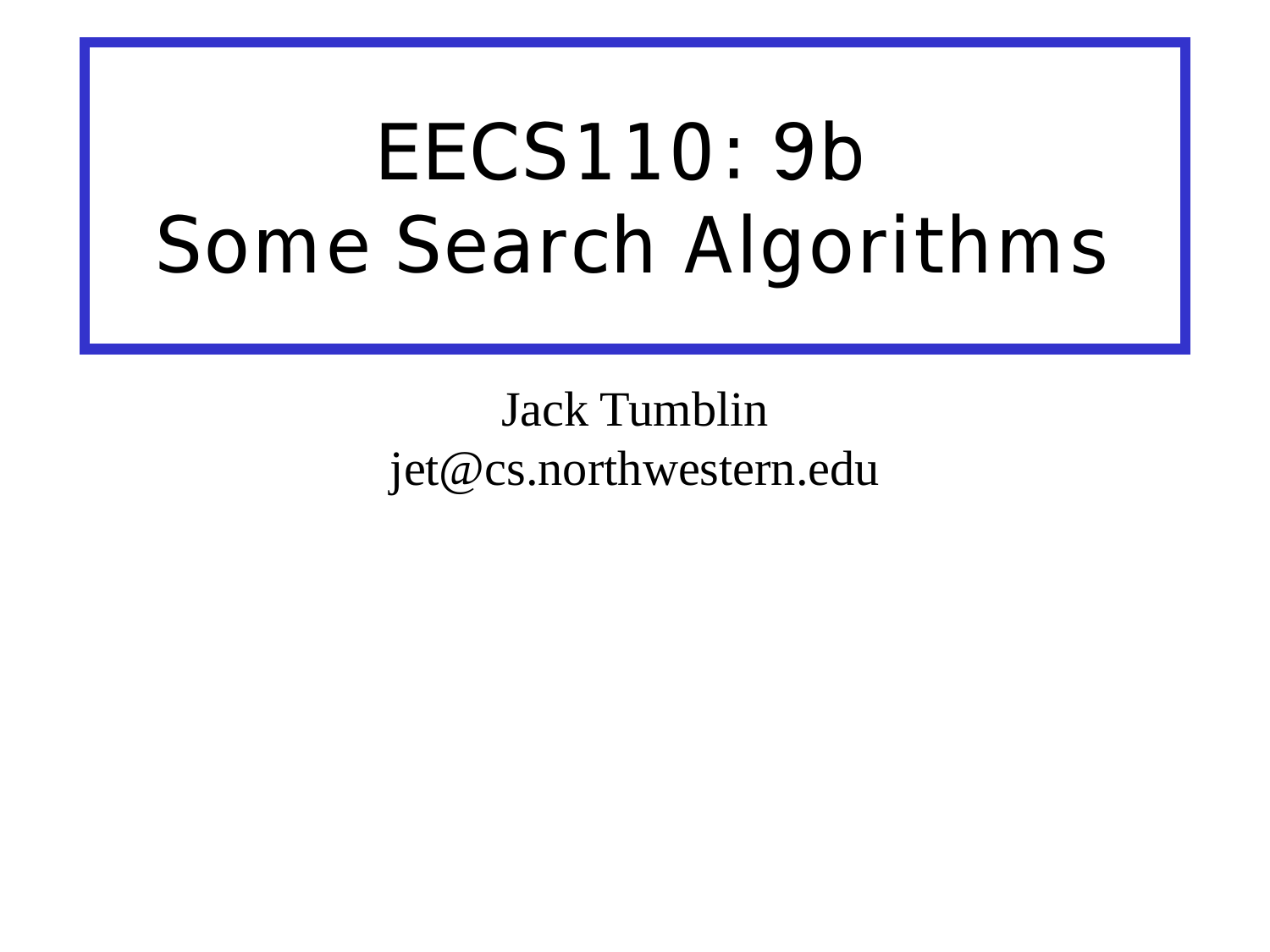

# EECS110: 9b Some Search Algorithms
Jack Tumblin
jet@cs.northwestern.edu
.